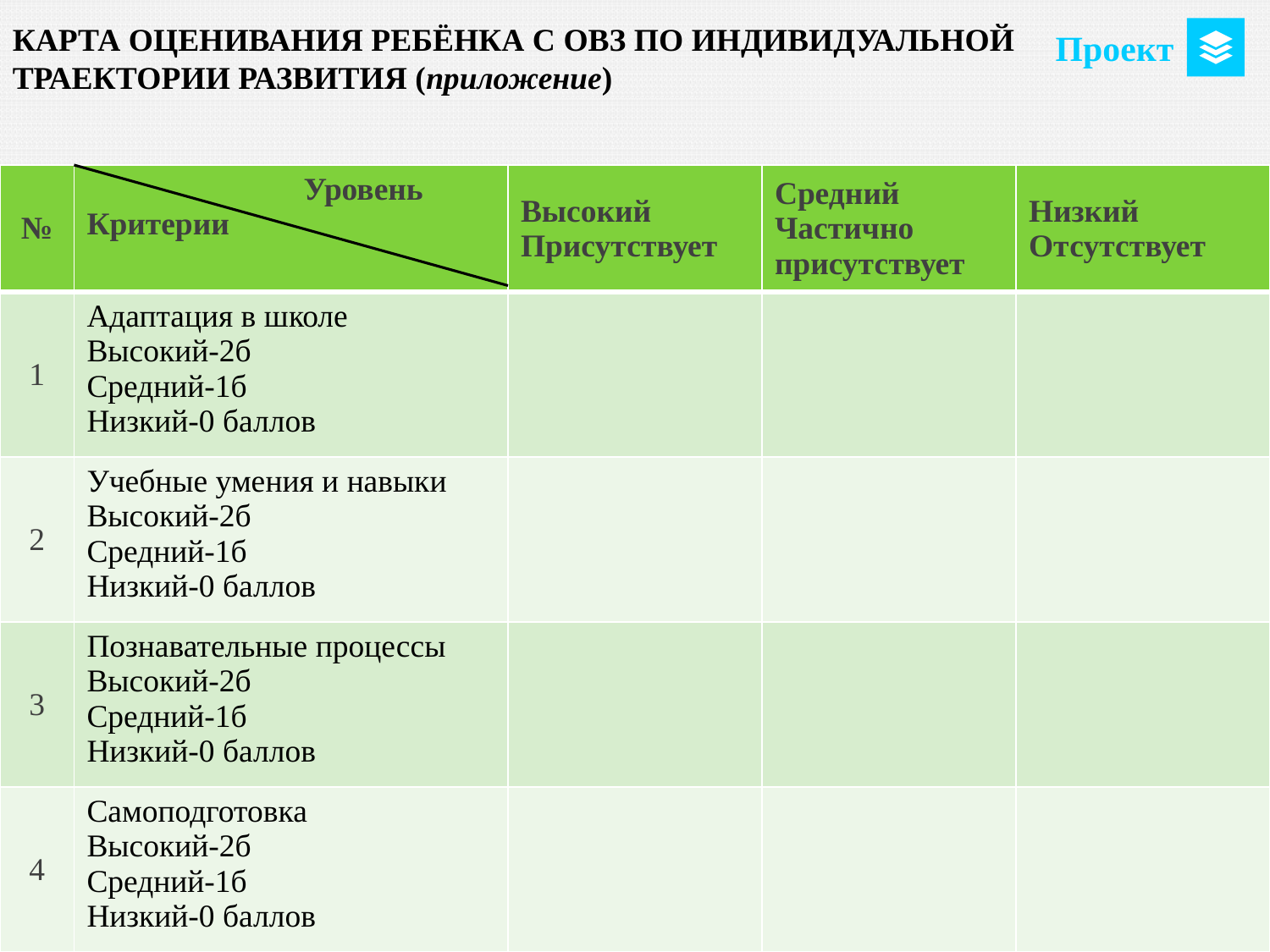

КАРТА ОЦЕНИВАНИЯ РЕБЁНКА С ОВЗ ПО ИНДИВИДУАЛЬНОЙ ТРАЕКТОРИИ РАЗВИТИЯ (приложение)

Проект
| № | Уровень Критерии | Высокий Присутствует | Средний Частично присутствует | Низкий Отсутствует |
| --- | --- | --- | --- | --- |
| 1 | Адаптация в школе Высокий-2б Средний-1б Низкий-0 баллов |  |  |  |
| 2 | Учебные умения и навыки Высокий-2б Средний-1б Низкий-0 баллов |  |  |  |
| 3 | Познавательные процессы Высокий-2б Средний-1б Низкий-0 баллов |  |  |  |
| 4 | Самоподготовка Высокий-2б Средний-1б Низкий-0 баллов |  |  |  |

Детский дом «Құлыншақ»